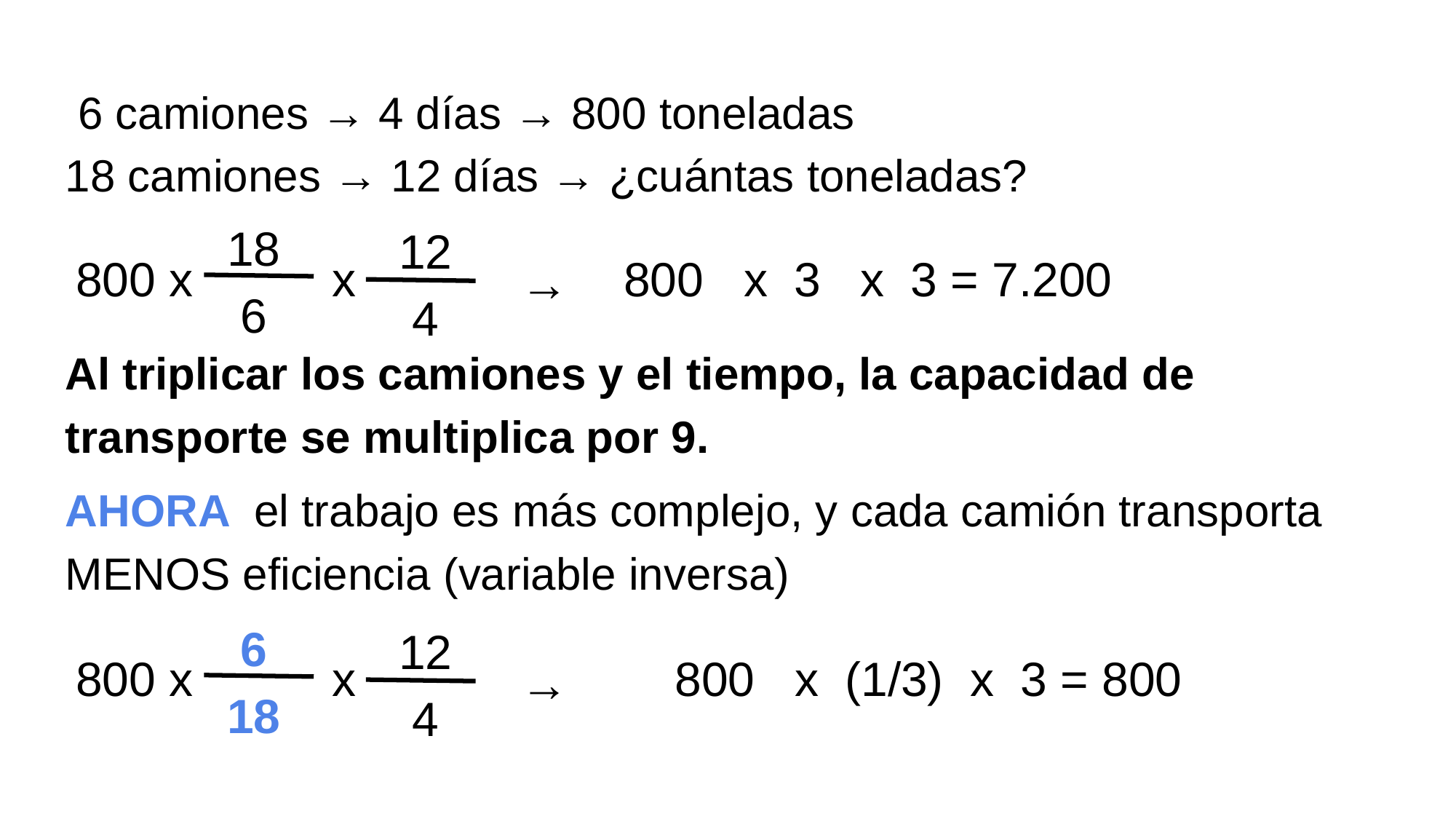

6 camiones → 4 días → 800 toneladas
18 camiones → 12 días → ¿cuántas toneladas?
18
6
12
4
800 x
 x
800   x  3   x  3 = 7.200
→

Al triplicar los camiones y el tiempo, la capacidad de transporte se multiplica por 9.
AHORA  el trabajo es más complejo, y cada camión transporta MENOS eficiencia (variable inversa)
6
18
12
4
800 x
 x
800   x  (1/3)  x  3 = 800
→